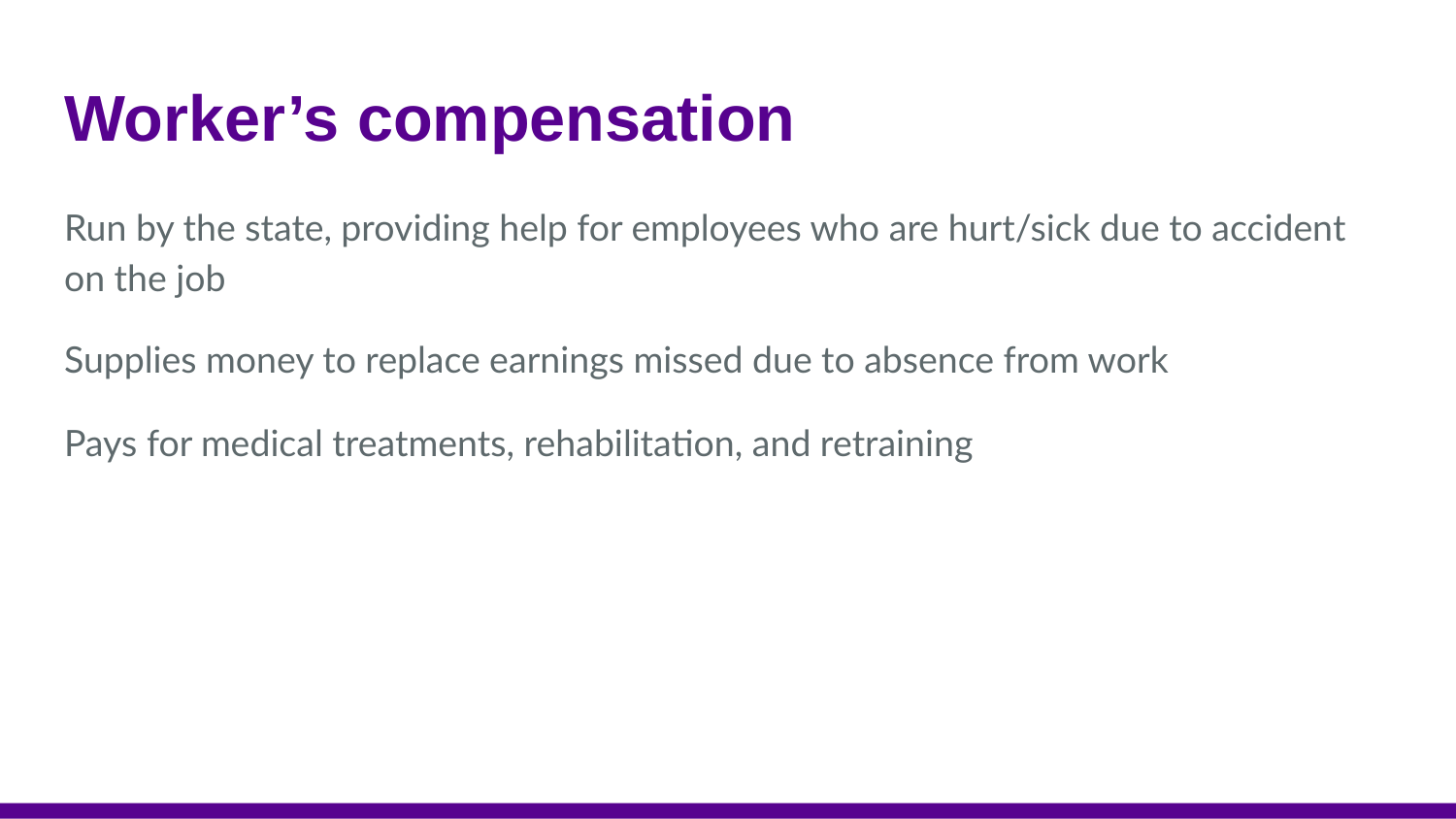

# Worker’s compensation
Run by the state, providing help for employees who are hurt/sick due to accident on the job
Supplies money to replace earnings missed due to absence from work
Pays for medical treatments, rehabilitation, and retraining